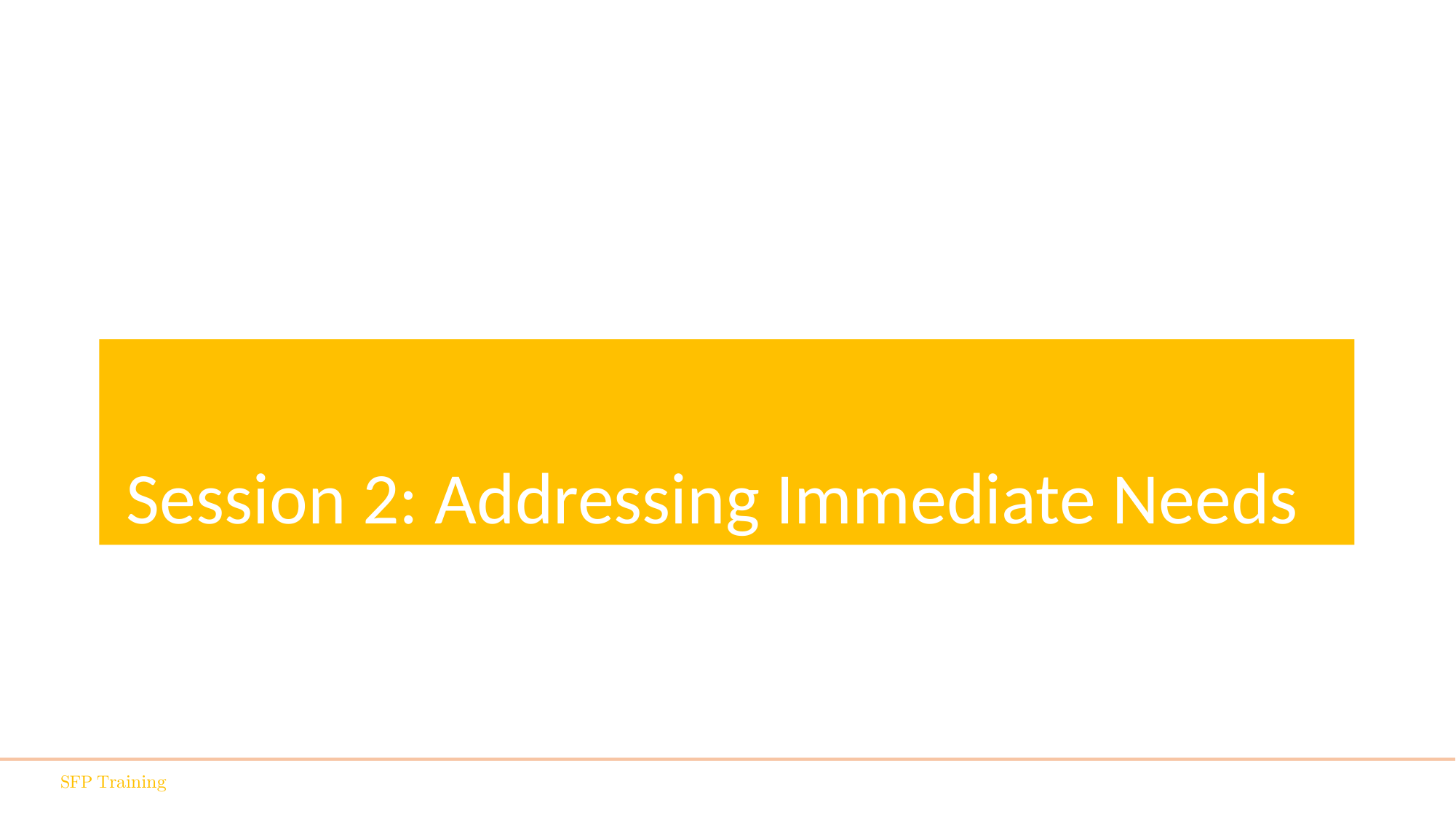

# Session 2: Addressing Immediate Needs

SFP Training